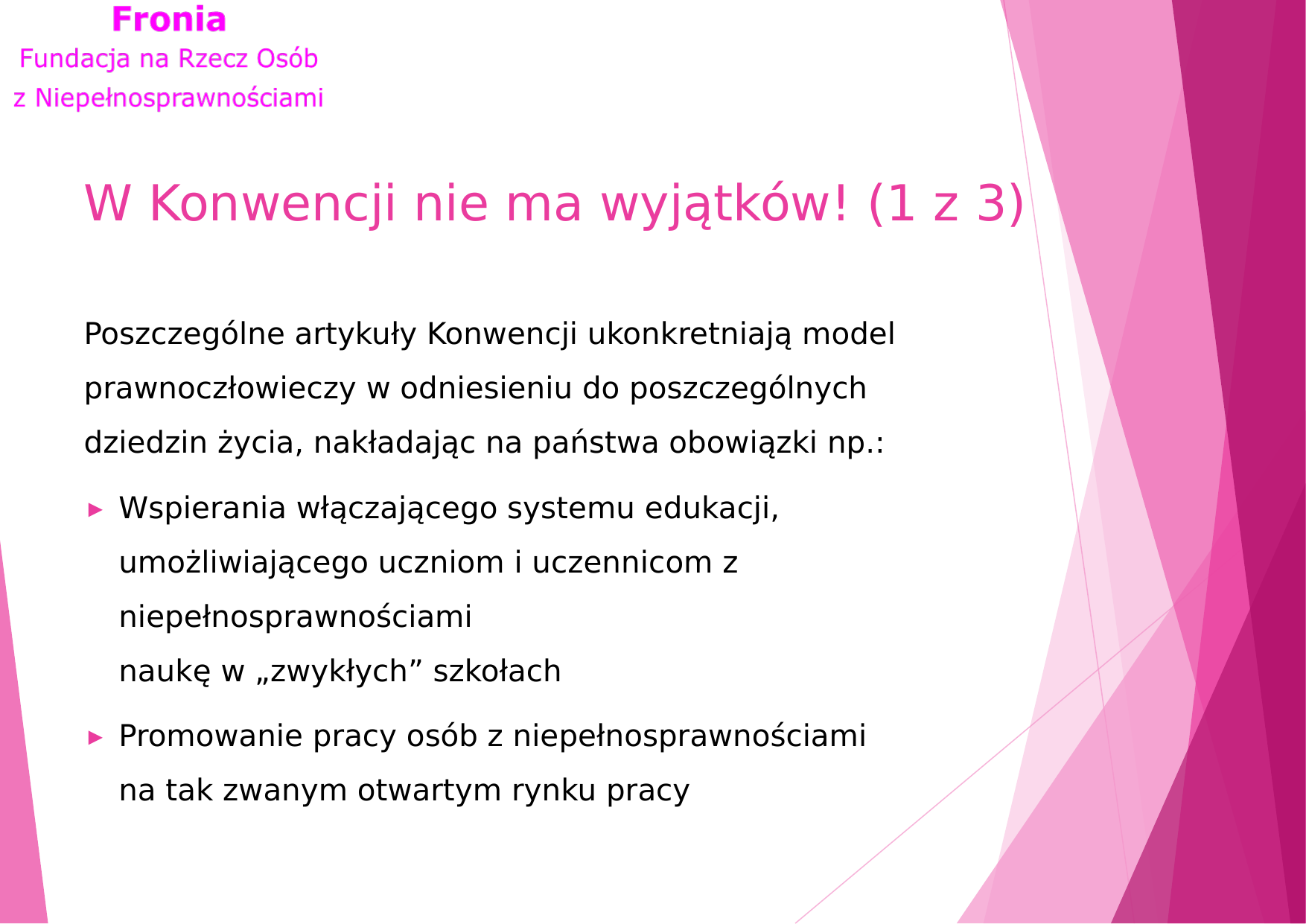

# W Konwencji nie ma wyjątków! (1 z 3)
Poszczególne artykuły Konwencji ukonkretniają model prawnoczłowieczy w odniesieniu do poszczególnych dziedzin życia, nakładając na państwa obowiązki np.:
Wspierania włączającego systemu edukacji, umożliwiającego uczniom i uczennicom z niepełnosprawnościami
naukę w „zwykłych” szkołach
Promowanie pracy osób z niepełnosprawnościami
na tak zwanym otwartym rynku pracy